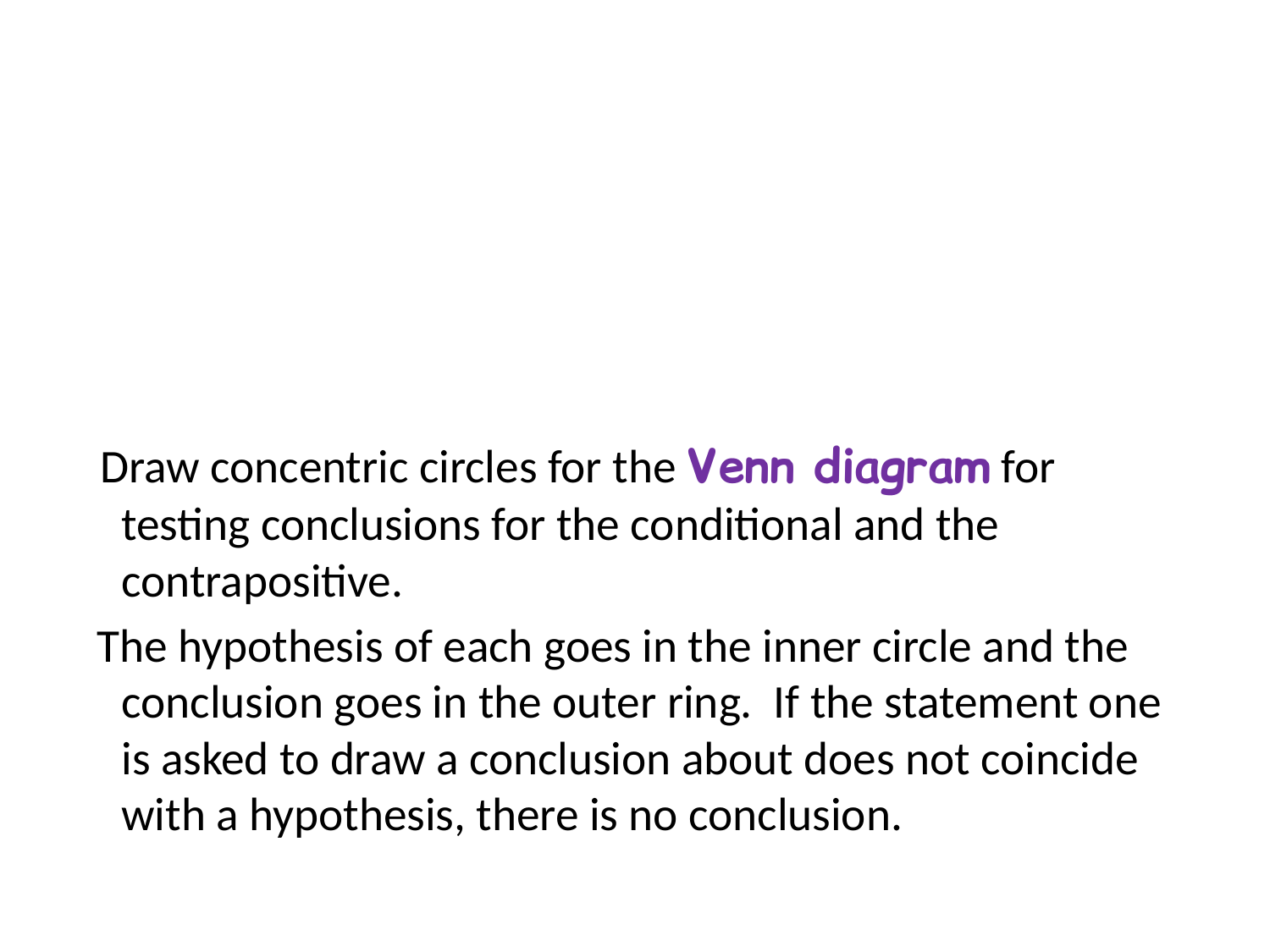

#
  Draw concentric circles for the Venn diagram for testing conclusions for the conditional and the contrapositive.
  The hypothesis of each goes in the inner circle and the conclusion goes in the outer ring.  If the statement one is asked to draw a conclusion about does not coincide with a hypothesis, there is no conclusion.